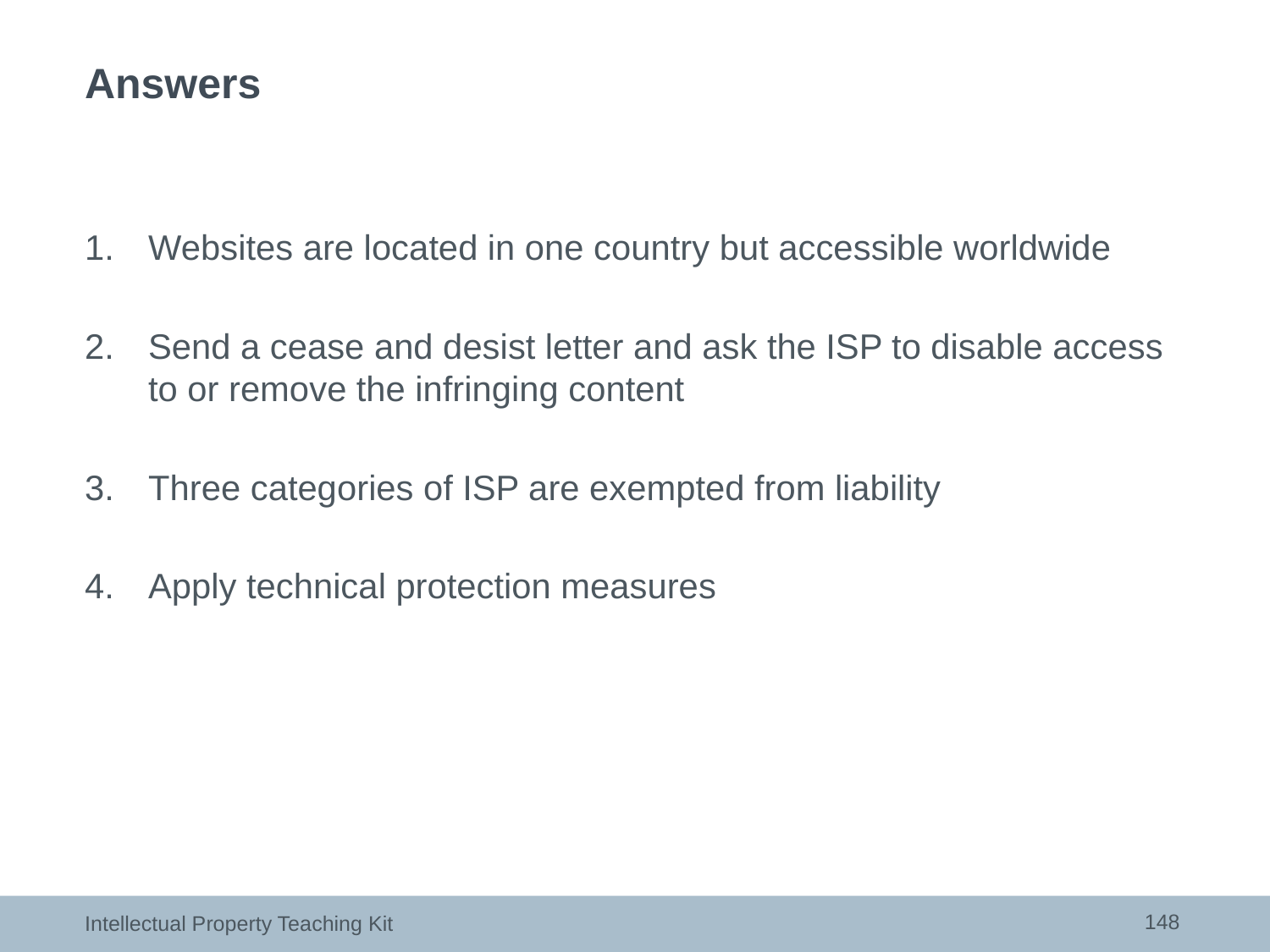

# Answers
Websites are located in one country but accessible worldwide

Send a cease and desist letter and ask the ISP to disable access to or remove the infringing content

Three categories of ISP are exempted from liability

Apply technical protection measures

148
Intellectual Property Teaching Kit